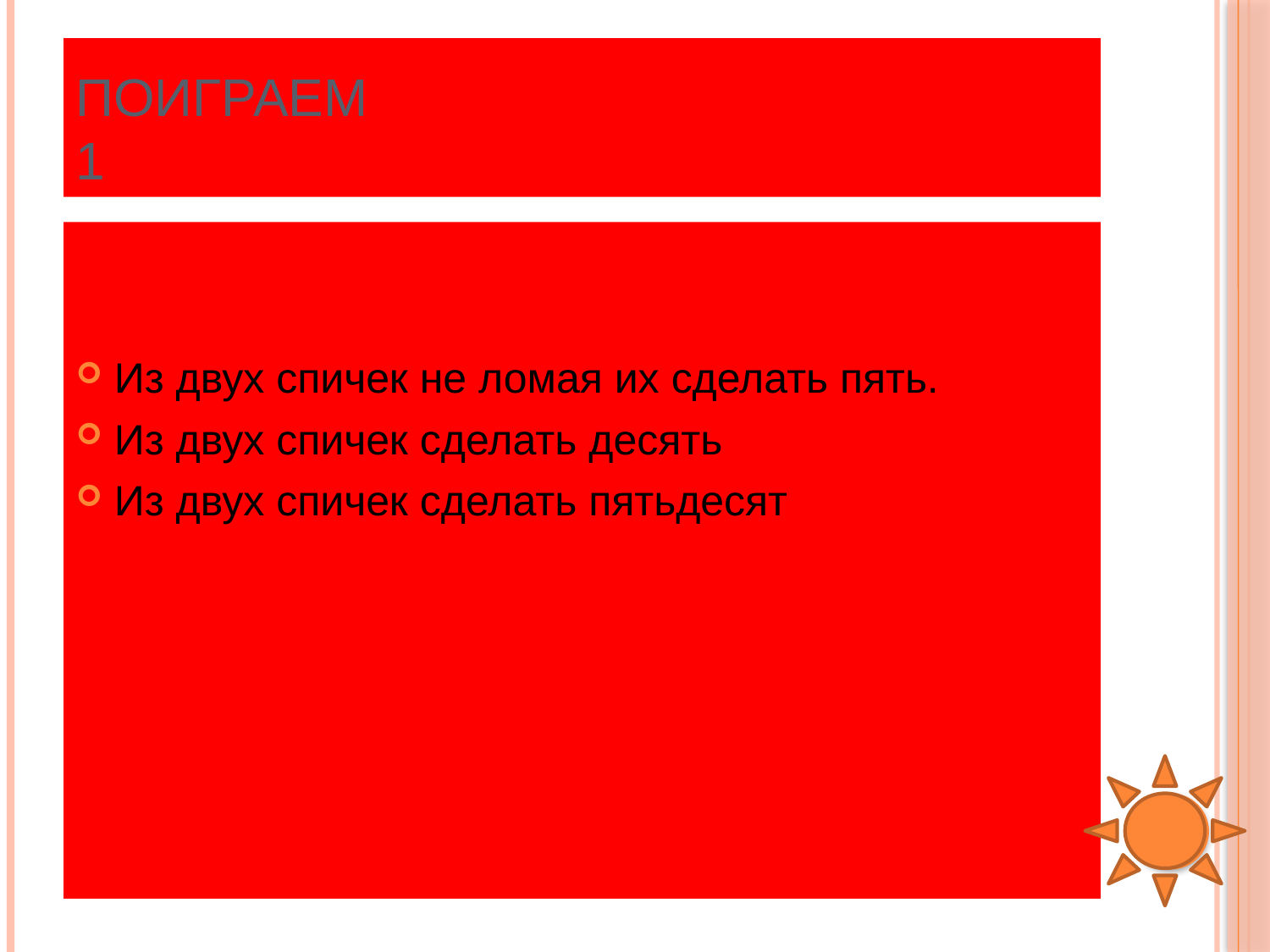

# Поиграем                                                1

Из двух спичек не ломая их сделать пять.
Из двух спичек сделать десять
Из двух спичек сделать пятьдесят